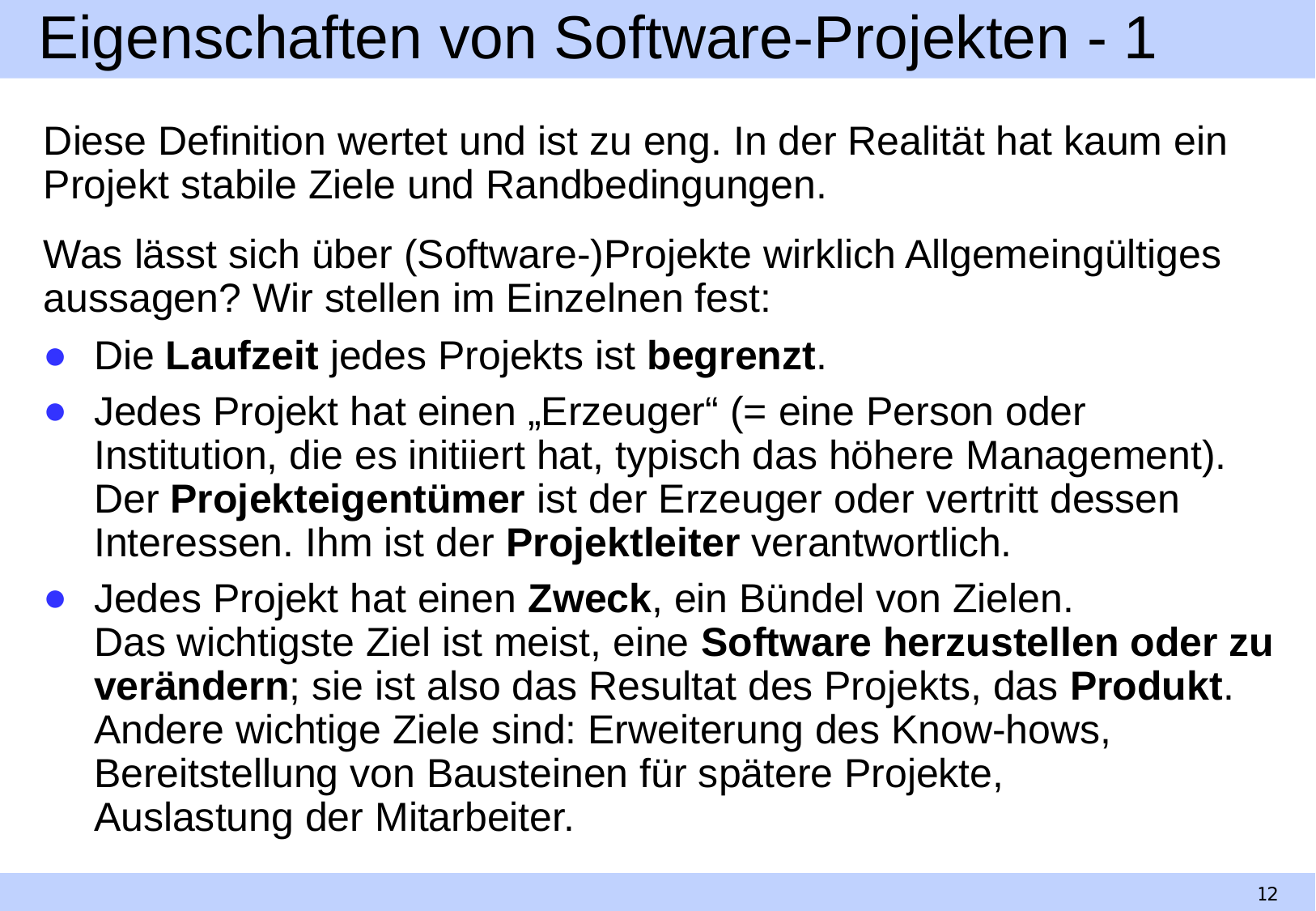

# Eigenschaften von Software-Projekten - 1
Diese Definition wertet und ist zu eng. In der Realität hat kaum ein Projekt stabile Ziele und Randbedingungen.
Was lässt sich über (Software-)Projekte wirklich Allgemeingültiges aussagen? Wir stellen im Einzelnen fest:
Die Laufzeit jedes Projekts ist begrenzt.
Jedes Projekt hat einen „Erzeuger“ (= eine Person oder Institution, die es initiiert hat, typisch das höhere Management). Der Projekteigentümer ist der Erzeuger oder vertritt dessen Interessen. Ihm ist der Projektleiter verantwortlich.
Jedes Projekt hat einen Zweck, ein Bündel von Zielen.
Das wichtigste Ziel ist meist, eine Software herzustellen oder zu verändern; sie ist also das Resultat des Projekts, das Produkt.
Andere wichtige Ziele sind: Erweiterung des Know-hows, Bereitstellung von Bausteinen für spätere Projekte,
Auslastung der Mitarbeiter.

12